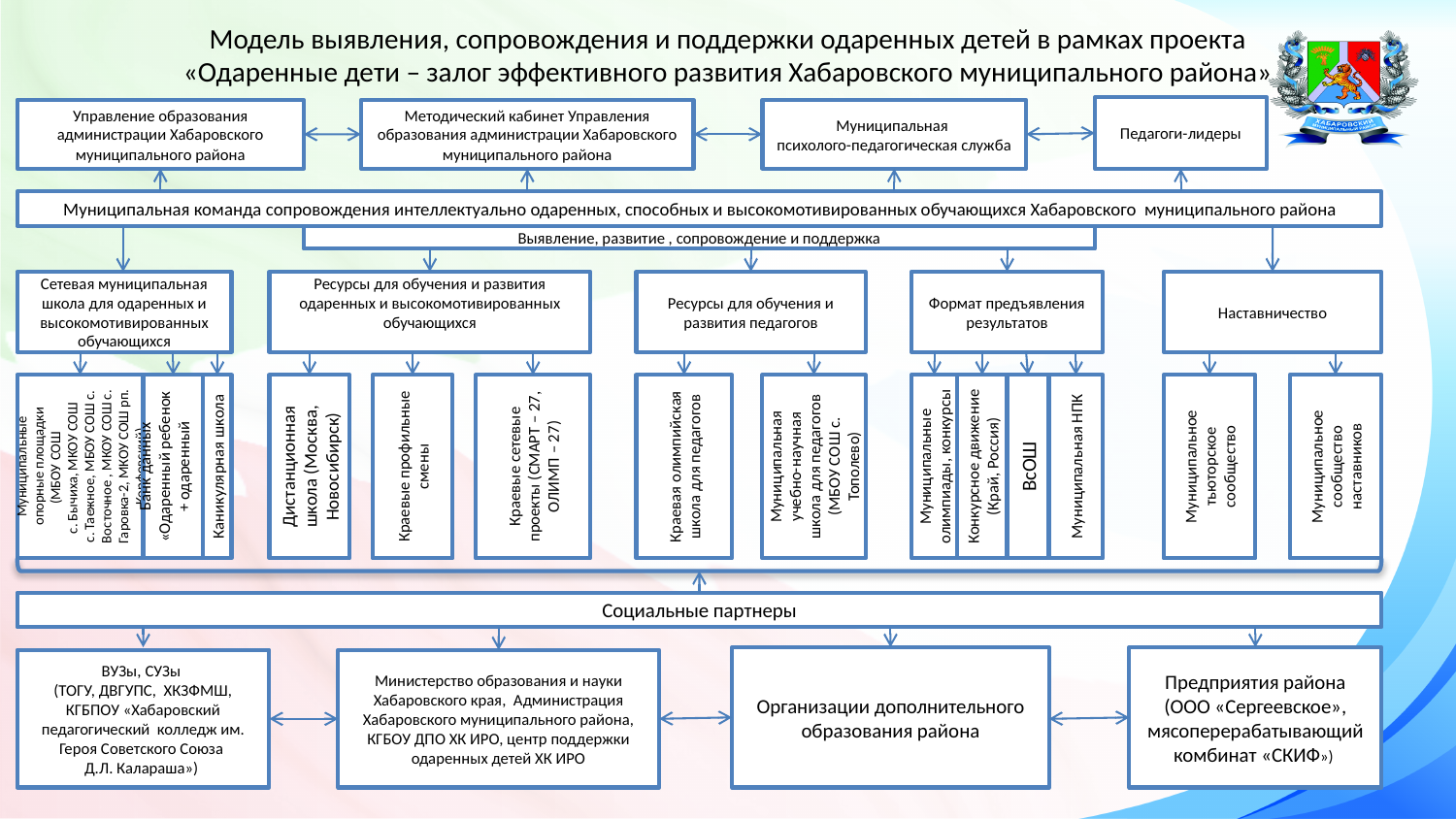

# Модель выявления, сопровождения и поддержки одаренных детей в рамках проекта «Одаренные дети – залог эффективного развития Хабаровского муниципального района»
Педагоги-лидеры

Управление образования администрации Хабаровского муниципального района
Методический кабинет Управления образования администрации Хабаровского муниципального района
Муниципальная
психолого-педагогическая служба
Муниципальная команда сопровождения интеллектуально одаренных, способных и высокомотивированных обучающихся Хабаровского  муниципального района
Выявление, развитие , сопровождение и поддержка
Сетевая муниципальная школа для одаренных и высокомотивированных обучающихся
Ресурсы для обучения и развития одаренных и высокомотивированных обучающихся

Ресурсы для обучения и развития педагогов
Формат предъявления результатов
Наставничество
Муниципальные опорные площадки (МБОУ СОШ
с. Бычиха, МКОУ СОШ
с. Таежное, МБОУ СОШ с. Восточное , МКОУ СОШ с. Гаровка-2, МКОУ СОШ рп. Корфовский)
Банк данных «Одаренный ребенок + одаренный учитель»
Каникулярная школа
Дистанционная школа (Москва, Новосибирск)
Краевые профильные смены
Краевые сетевые проекты (СМАРТ – 27, ОЛИМП – 27)
Краевая олимпийская школа для педагогов
Муниципальная учебно-научная школа для педагогов (МБОУ СОШ с. Тополево)
Муниципальные олимпиады, конкурсы
Конкурсное движение (Край, Россия)
ВсОШ
Муниципальная НПК
Муниципальное тьюторское сообщество
Муниципальное сообщество наставников
Социальные партнеры
Организации дополнительного образования района
Предприятия района (ООО «Сергеевское», мясоперерабатывающий комбинат «СКИФ»)
ВУЗы, СУЗы
(ТОГУ, ДВГУПС,  ХКЗФМШ, КГБПОУ «Хабаровский педагогический  колледж им. Героя Советского Союза
Д.Л. Калараша»)
Министерство образования и науки Хабаровского края,  Администрация Хабаровского муниципального района, КГБОУ ДПО ХК ИРО, центр поддержки одаренных детей ХК ИРО